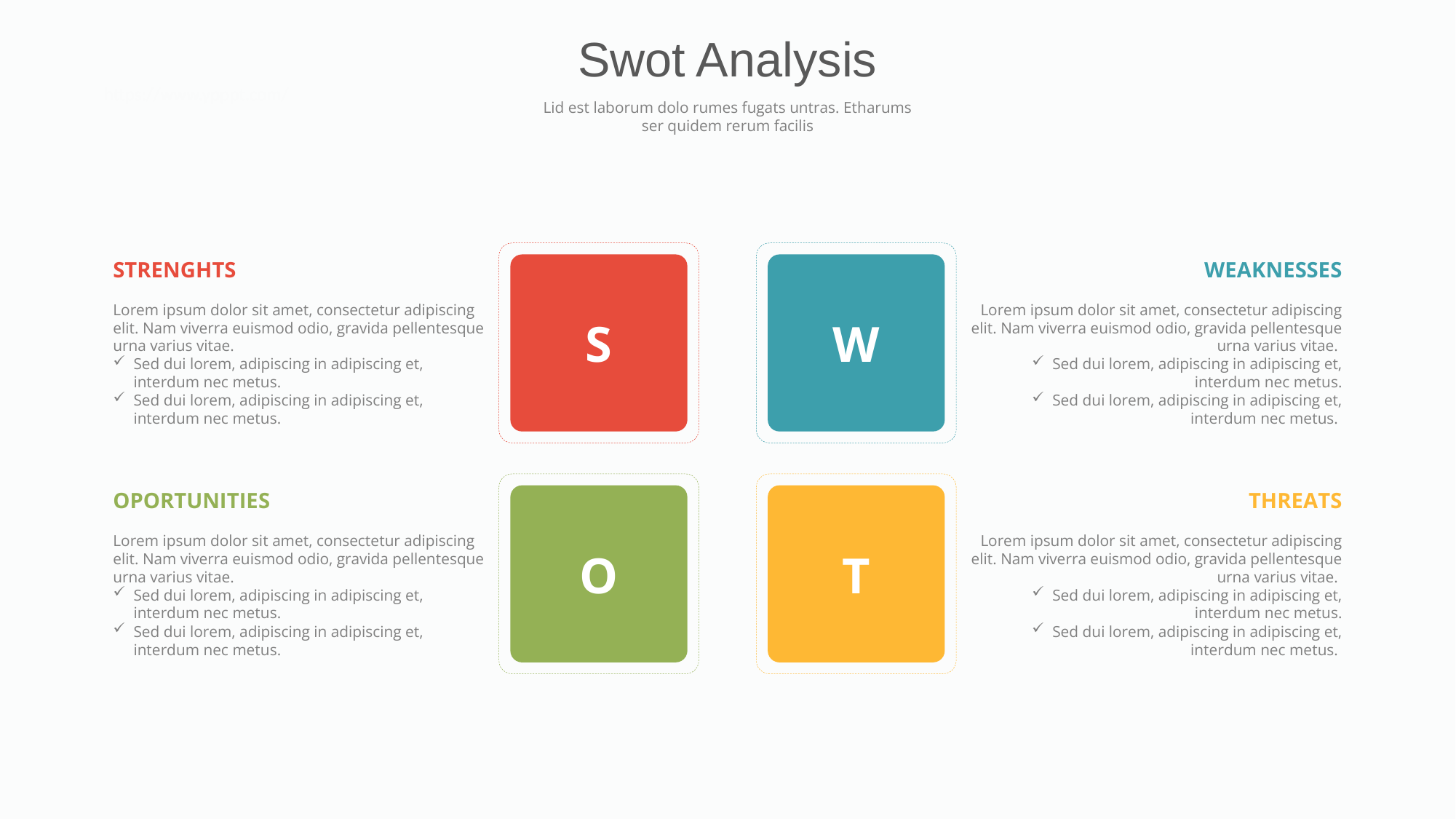

Swot Analysis
https://www.ypppt.com/
Lid est laborum dolo rumes fugats untras. Etharums ser quidem rerum facilis

STRENGHTS

Lorem ipsum dolor sit amet, consectetur adipiscing elit. Nam viverra euismod odio, gravida pellentesque urna varius vitae.
Sed dui lorem, adipiscing in adipiscing et, interdum nec metus.
Sed dui lorem, adipiscing in adipiscing et, interdum nec metus.
WEAKNESSES

Lorem ipsum dolor sit amet, consectetur adipiscing elit. Nam viverra euismod odio, gravida pellentesque urna varius vitae.
Sed dui lorem, adipiscing in adipiscing et, interdum nec metus.
Sed dui lorem, adipiscing in adipiscing et, interdum nec metus.
S
W

OPORTUNITIES

Lorem ipsum dolor sit amet, consectetur adipiscing elit. Nam viverra euismod odio, gravida pellentesque urna varius vitae.
Sed dui lorem, adipiscing in adipiscing et, interdum nec metus.
Sed dui lorem, adipiscing in adipiscing et, interdum nec metus.
THREATS

Lorem ipsum dolor sit amet, consectetur adipiscing elit. Nam viverra euismod odio, gravida pellentesque urna varius vitae.
Sed dui lorem, adipiscing in adipiscing et, interdum nec metus.
Sed dui lorem, adipiscing in adipiscing et, interdum nec metus.
O
T